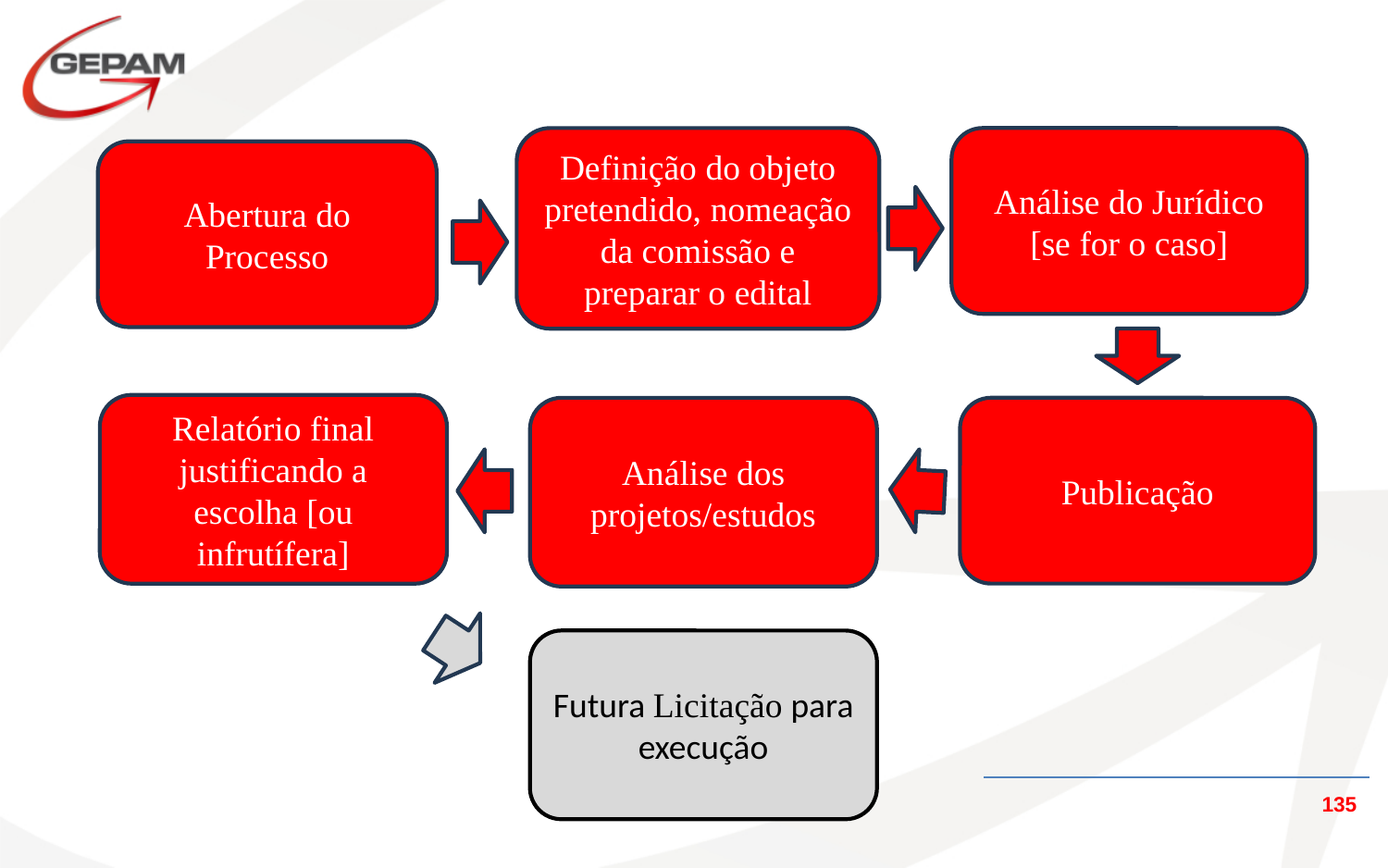

Definição do objeto pretendido, nomeação da comissão e preparar o edital
Análise do Jurídico [se for o caso]
Abertura do Processo

Relatório final justificando a escolha [ou infrutífera]
Análise dos projetos/estudos
Publicação

Futura Licitação para execução